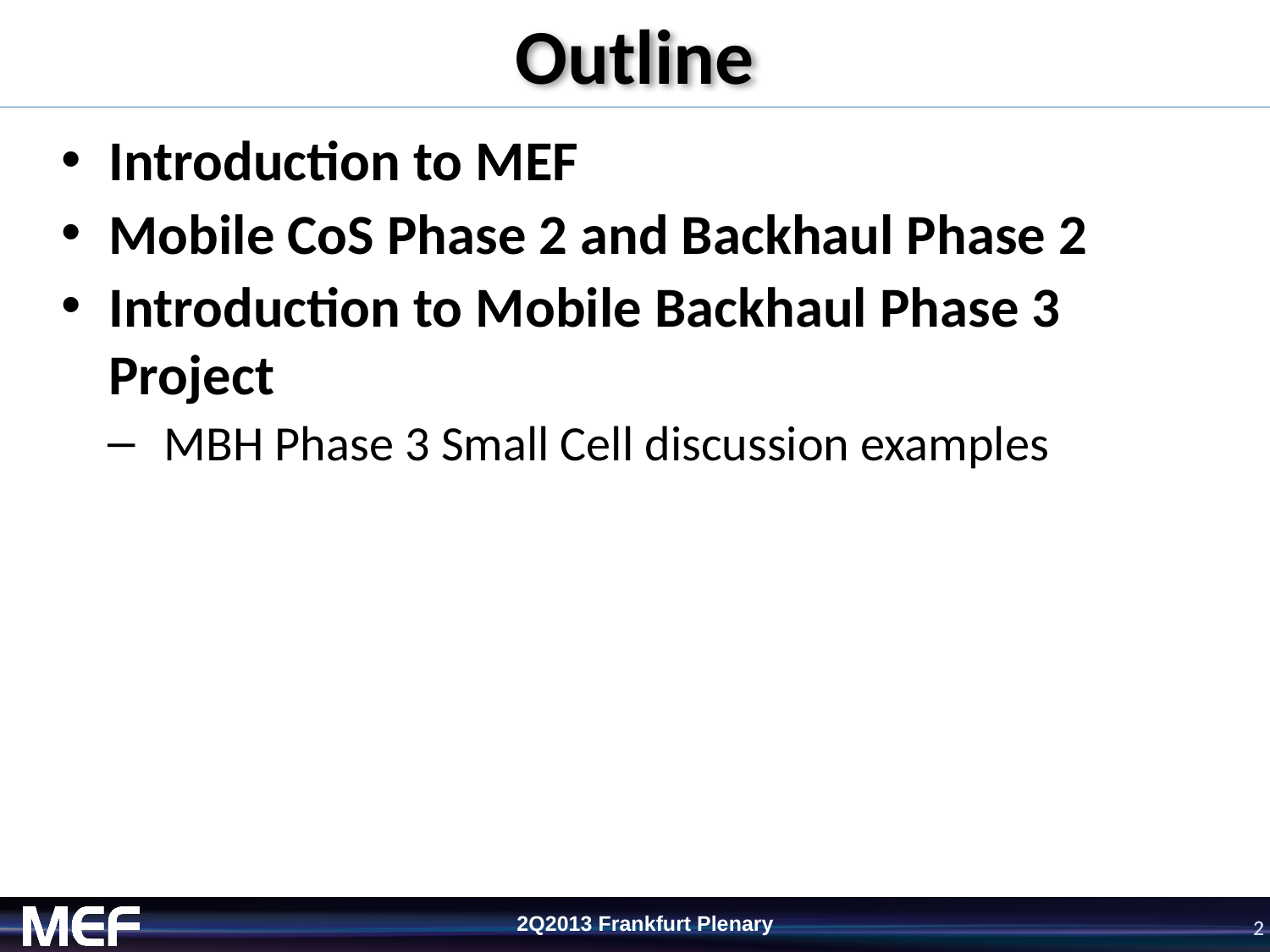

# Outline
Introduction to MEF
Mobile CoS Phase 2 and Backhaul Phase 2
Introduction to Mobile Backhaul Phase 3 Project
MBH Phase 3 Small Cell discussion examples